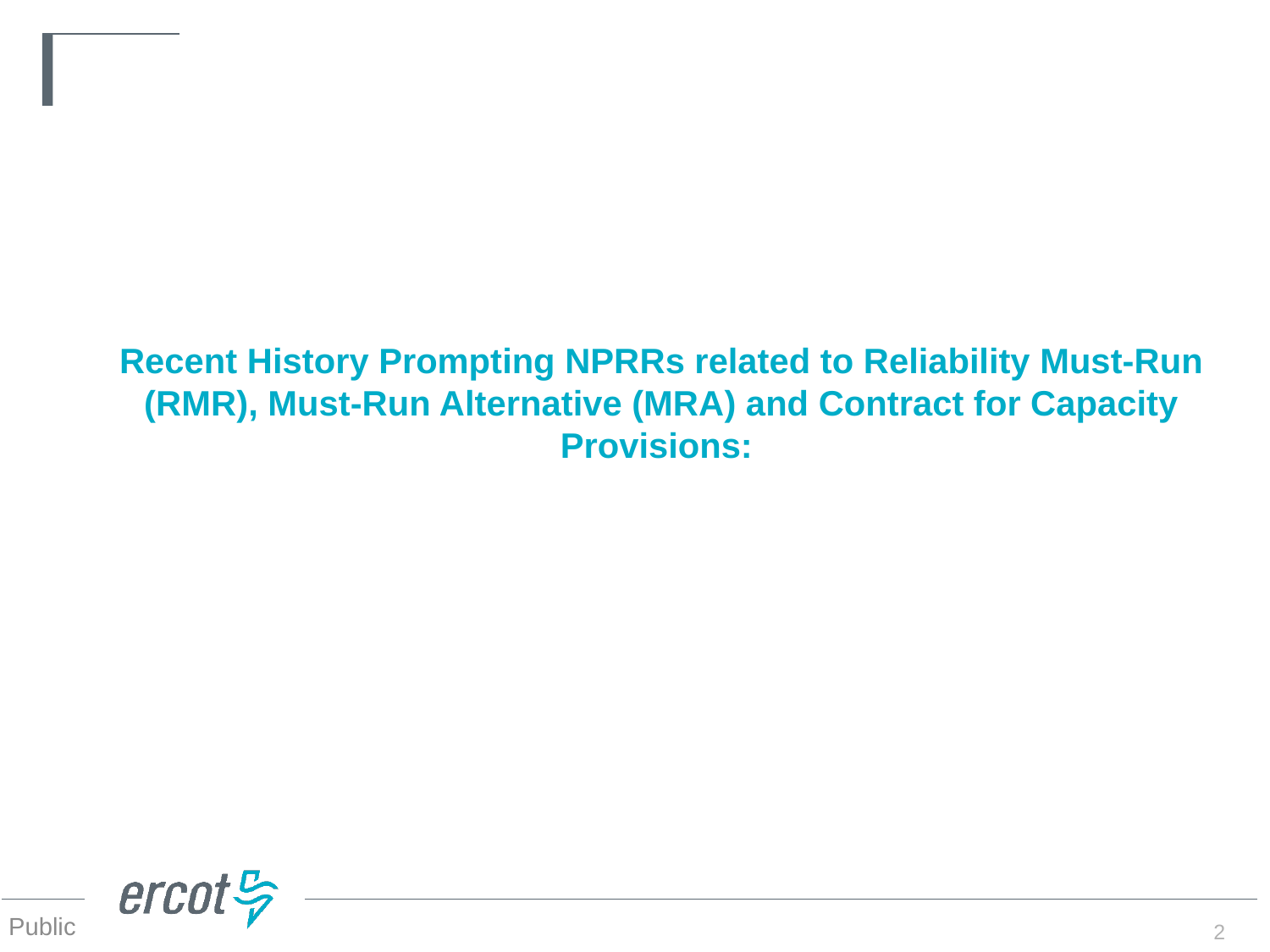

# Recent History Prompting NPRRs related to Reliability Must-Run (RMR), Must-Run Alternative (MRA) and Contract for Capacity Provisions:
2